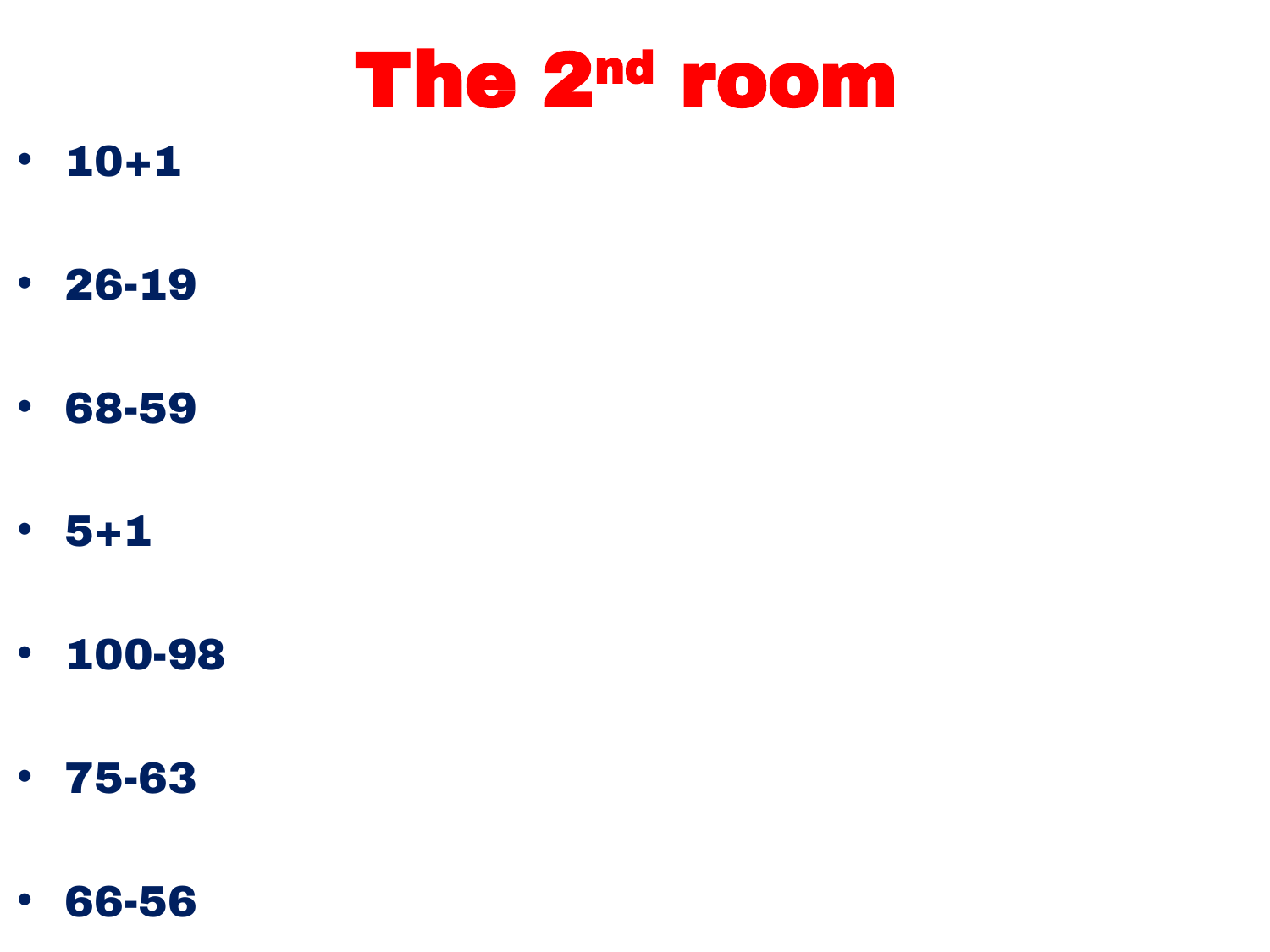

# The 2nd room
10+1

26-19

68-59

5+1

100-98

75-63

66-56